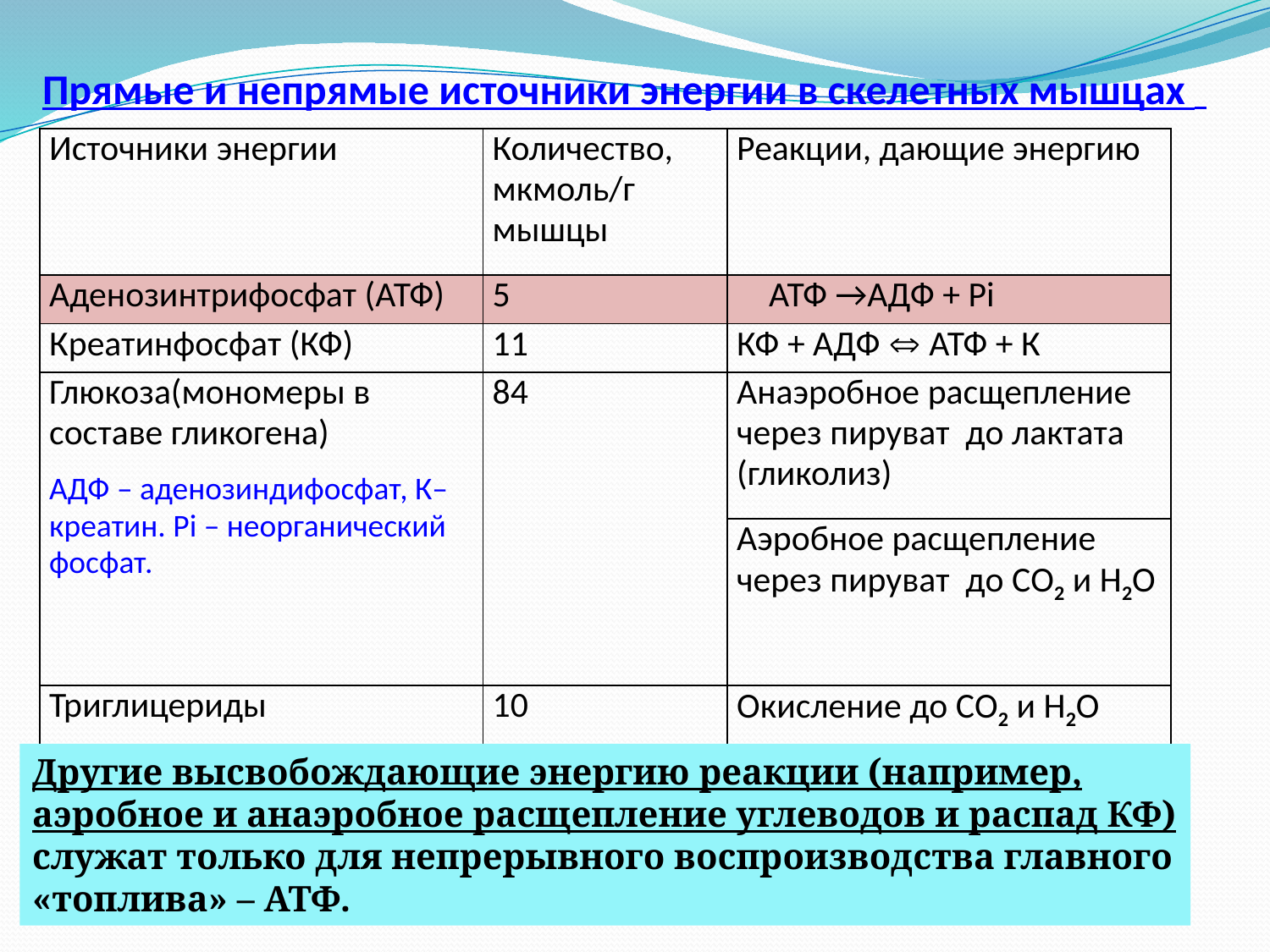

Прямые и непрямые источники энергии в скелетных мышцах

| Источники энергии | Количество, мкмоль/г мышцы | Реакции, дающие энергию |
| --- | --- | --- |
| Аденозинтрифосфат (АТФ) | 5 | АТФ →АДФ + Рi |
| Креатинфосфат (КФ) | 11 | КФ + АДФ ⇔ АТФ + К |
| Глюкоза(мономеры в составе гликогена) АДФ – аденозиндифосфат, К–креатин. Рi – неорганический фосфат. | 84 | Анаэробное расщепление через пируват до лактата (гликолиз) |
|  |  | Аэробное расщепление через пируват до СО2 и Н2О |
| Триглицериды | 10 | Окисление до СО2 и Н2О |
| АДФ – аденозиндифосфат, К–креатин. Рi – неорганический фосфат. |  |  |
Другие высвобождающие энергию реакции (например, аэробное и анаэробное расщепление углеводов и распад КФ) служат только для непрерывного воспроизводства главного «топлива» – АТФ.